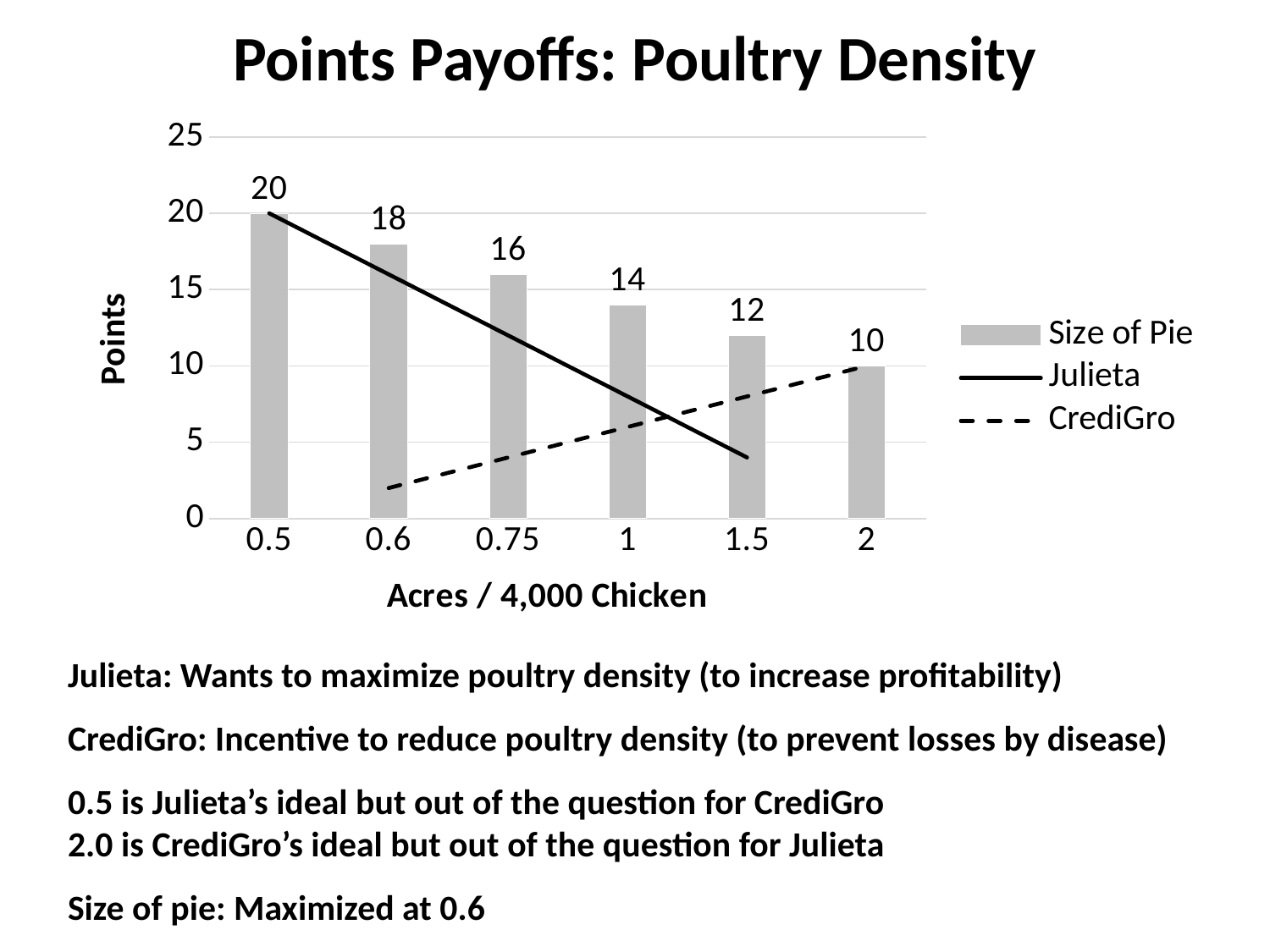

# Points Payoffs: Poultry Density

### Chart

| Category | Size of Pie | Julieta | CrediGro |
|---|---|---|---|
| 0.5 | 20.0 | 20.0 | None |
| 0.6 | 18.0 | 16.0 | 2.0 |
| 0.75 | 16.0 | 12.0 | 4.0 |
| 1 | 14.0 | 8.0 | 6.0 |
| 1.5 | 12.0 | 4.0 | 8.0 |
| 2 | 10.0 | None | 10.0 |
Julieta: Wants to maximize poultry density (to increase profitability)

CrediGro: Incentive to reduce poultry density (to prevent losses by disease)

0.5 is Julieta’s ideal but out of the question for CrediGro
2.0 is CrediGro’s ideal but out of the question for Julieta

Size of pie: Maximized at 0.6